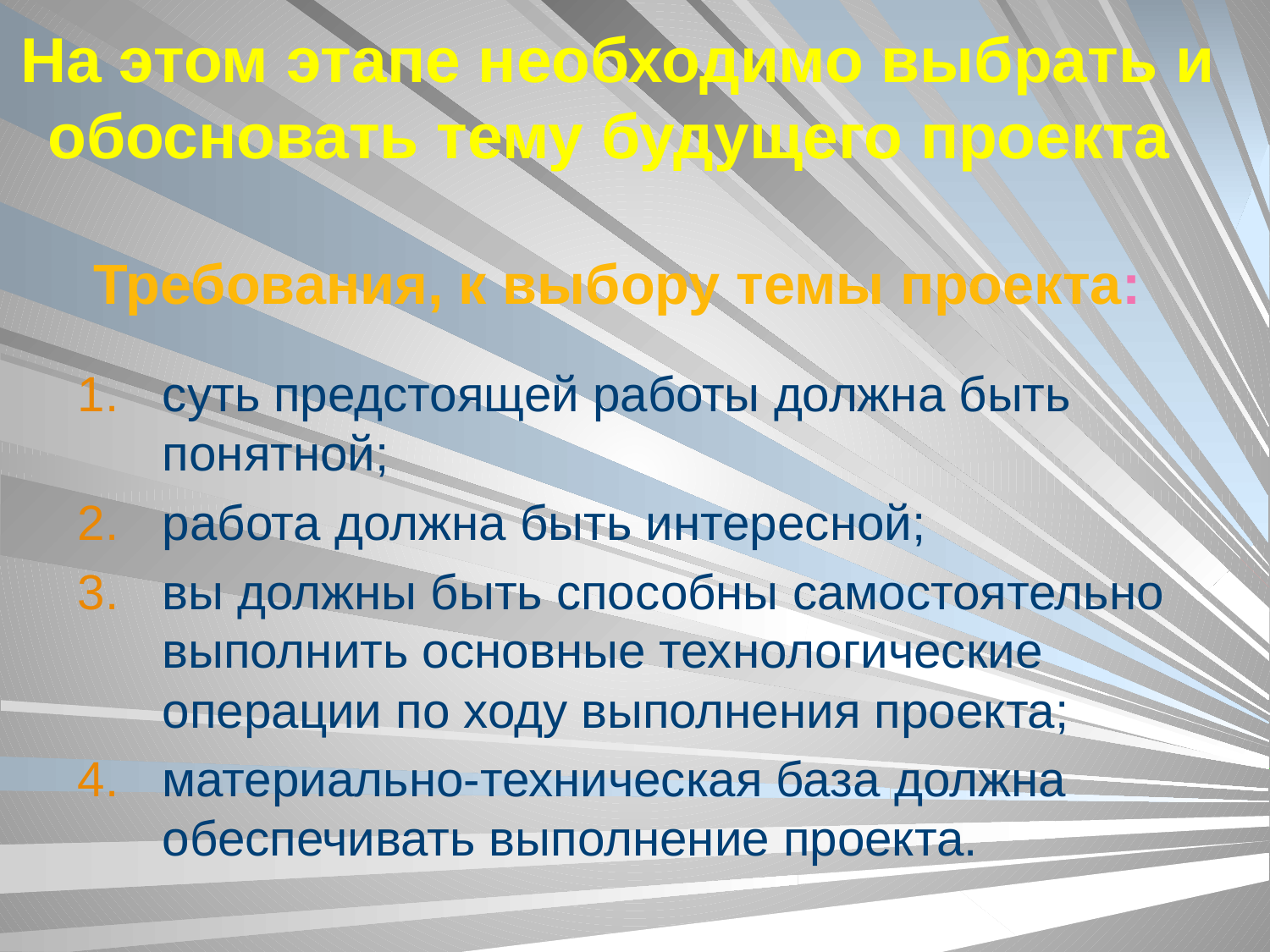

# На этом этапе необходимо выбрать и обосновать тему будущего проекта Требования, к выбору темы проекта:
суть предстоящей работы должна быть понятной;
работа должна быть интересной;
вы должны быть способны самостоятельно выполнить основные технологические операции по ходу выполнения проекта;
материально-техническая база должна обеспечивать выполнение проекта.